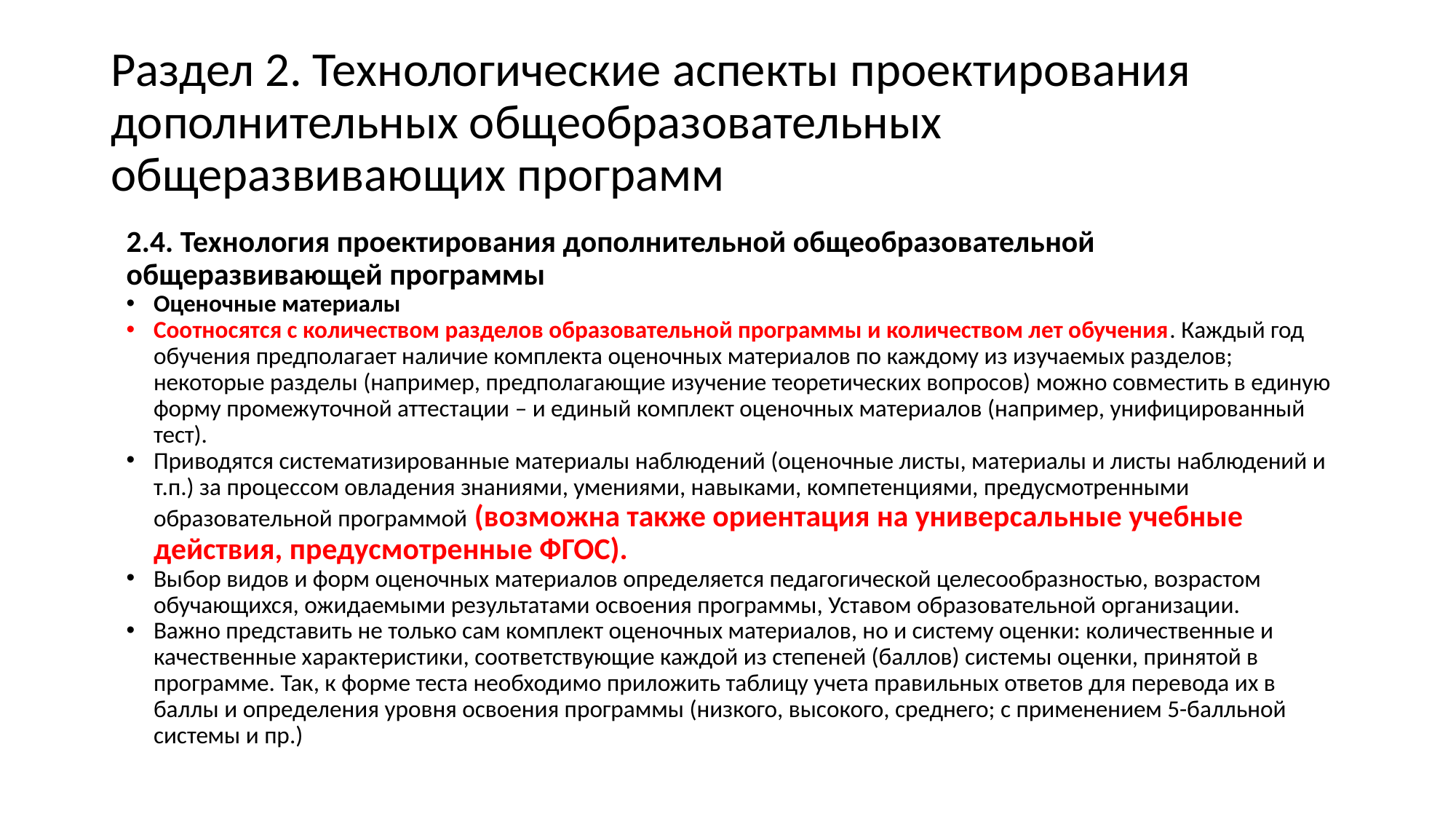

# Раздел 2. Технологические аспекты проектирования дополнительных общеобразовательных общеразвивающих программ
2.4. Технология проектирования дополнительной общеобразовательной общеразвивающей программы
Оценочные материалы
Соотносятся с количеством разделов образовательной программы и количеством лет обучения. Каждый год обучения предполагает наличие комплекта оценочных материалов по каждому из изучаемых разделов; некоторые разделы (например, предполагающие изучение теоретических вопросов) можно совместить в единую форму промежуточной аттестации – и единый комплект оценочных материалов (например, унифицированный тест).
Приводятся систематизированные материалы наблюдений (оценочные листы, материалы и листы наблюдений и т.п.) за процессом овладения знаниями, умениями, навыками, компетенциями, предусмотренными образовательной программой (возможна также ориентация на универсальные учебные действия, предусмотренные ФГОС).
Выбор видов и форм оценочных материалов определяется педагогической целесообразностью, возрастом обучающихся, ожидаемыми результатами освоения программы, Уставом образовательной организации.
Важно представить не только сам комплект оценочных материалов, но и систему оценки: количественные и качественные характеристики, соответствующие каждой из степеней (баллов) системы оценки, принятой в программе. Так, к форме теста необходимо приложить таблицу учета правильных ответов для перевода их в баллы и определения уровня освоения программы (низкого, высокого, среднего; с применением 5-балльной системы и пр.)